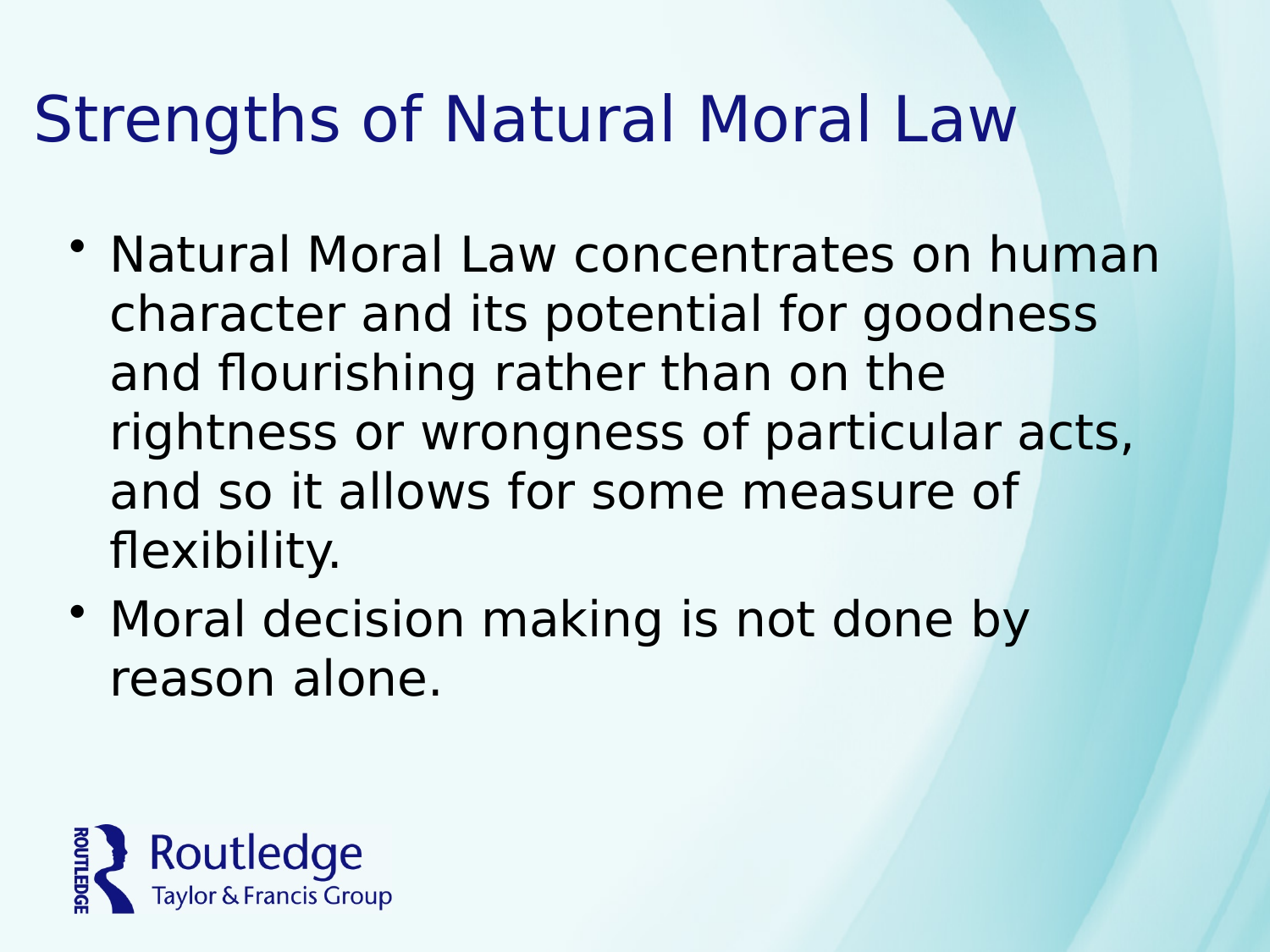

# Strengths of Natural Moral Law
Natural Moral Law concentrates on human character and its potential for goodness and flourishing rather than on the rightness or wrongness of particular acts, and so it allows for some measure of flexibility.
Moral decision making is not done by reason alone.